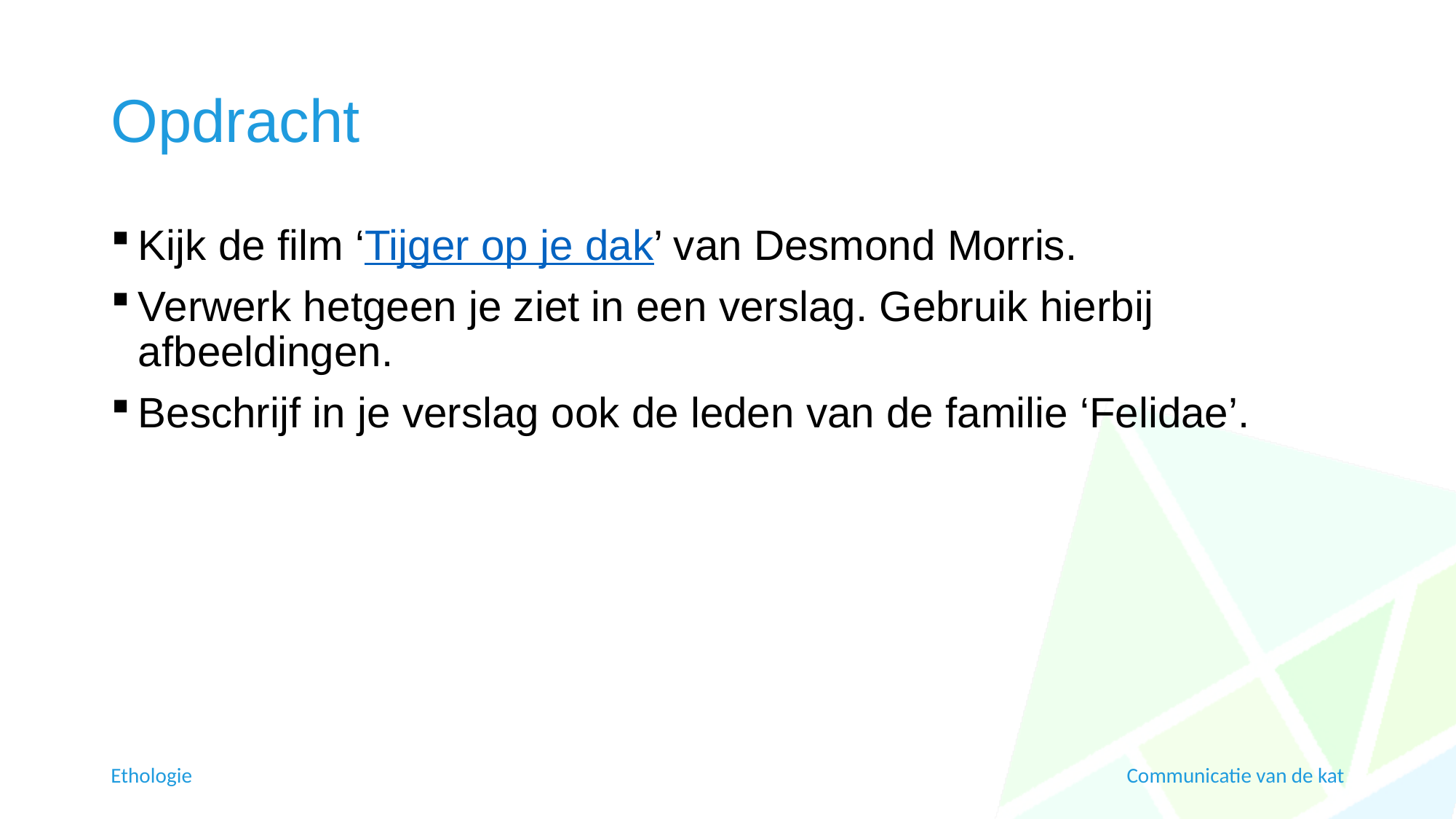

# Opdracht
Kijk de film ‘Tijger op je dak’ van Desmond Morris.
Verwerk hetgeen je ziet in een verslag. Gebruik hierbij afbeeldingen.
Beschrijf in je verslag ook de leden van de familie ‘Felidae’.

Ethologie
Communicatie van de kat